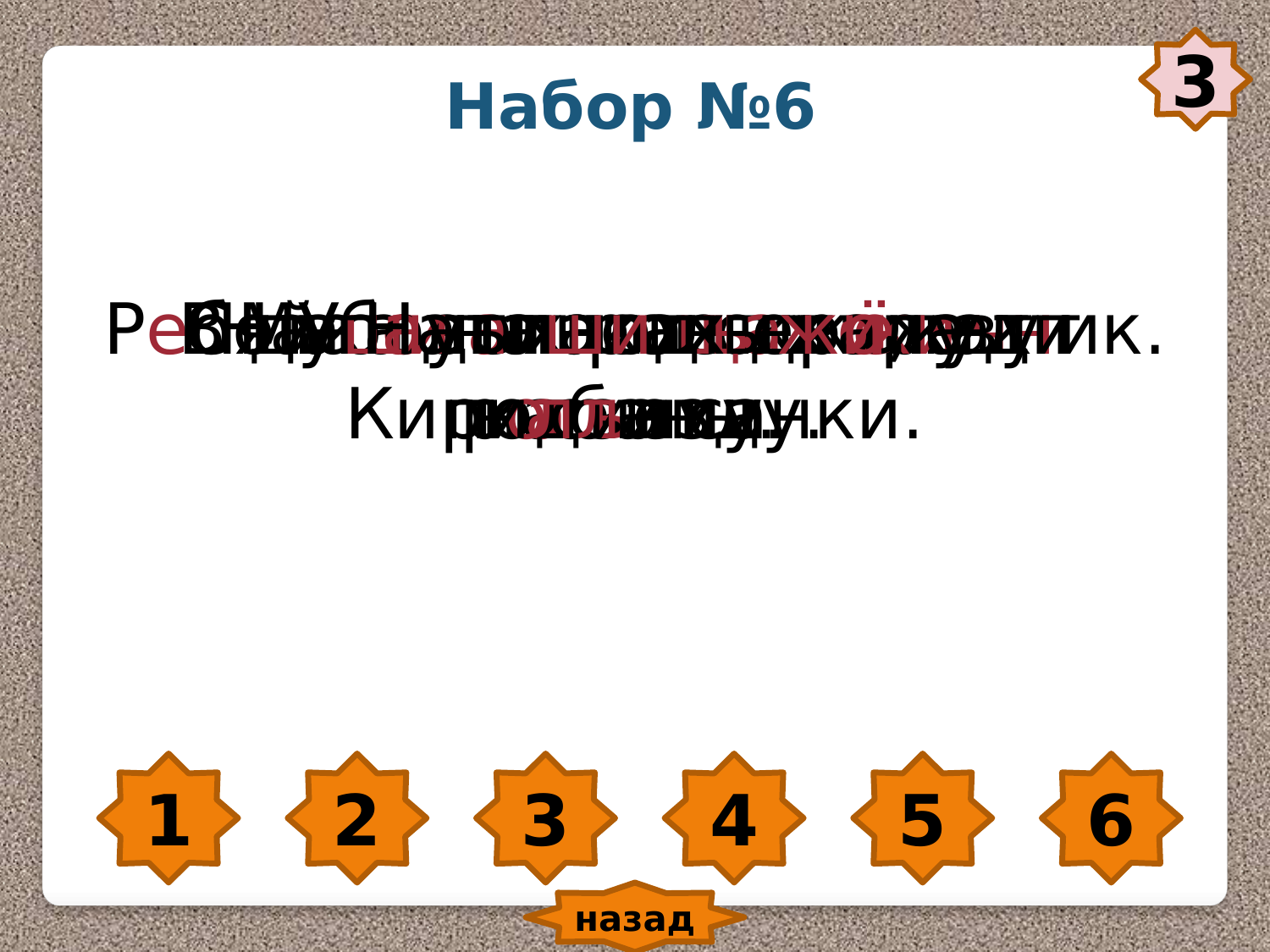

3
Набор №6
Ребята сделали скворечник.
Сойка запасает жёлуди на зиму.
В дубовых рощах живут кабаны.
На паутинках дрожат росинки.
Машина подъехала к подъезду.
У Наташи лыжи, у Кирилла санки.
1
2
3
4
5
6
назад